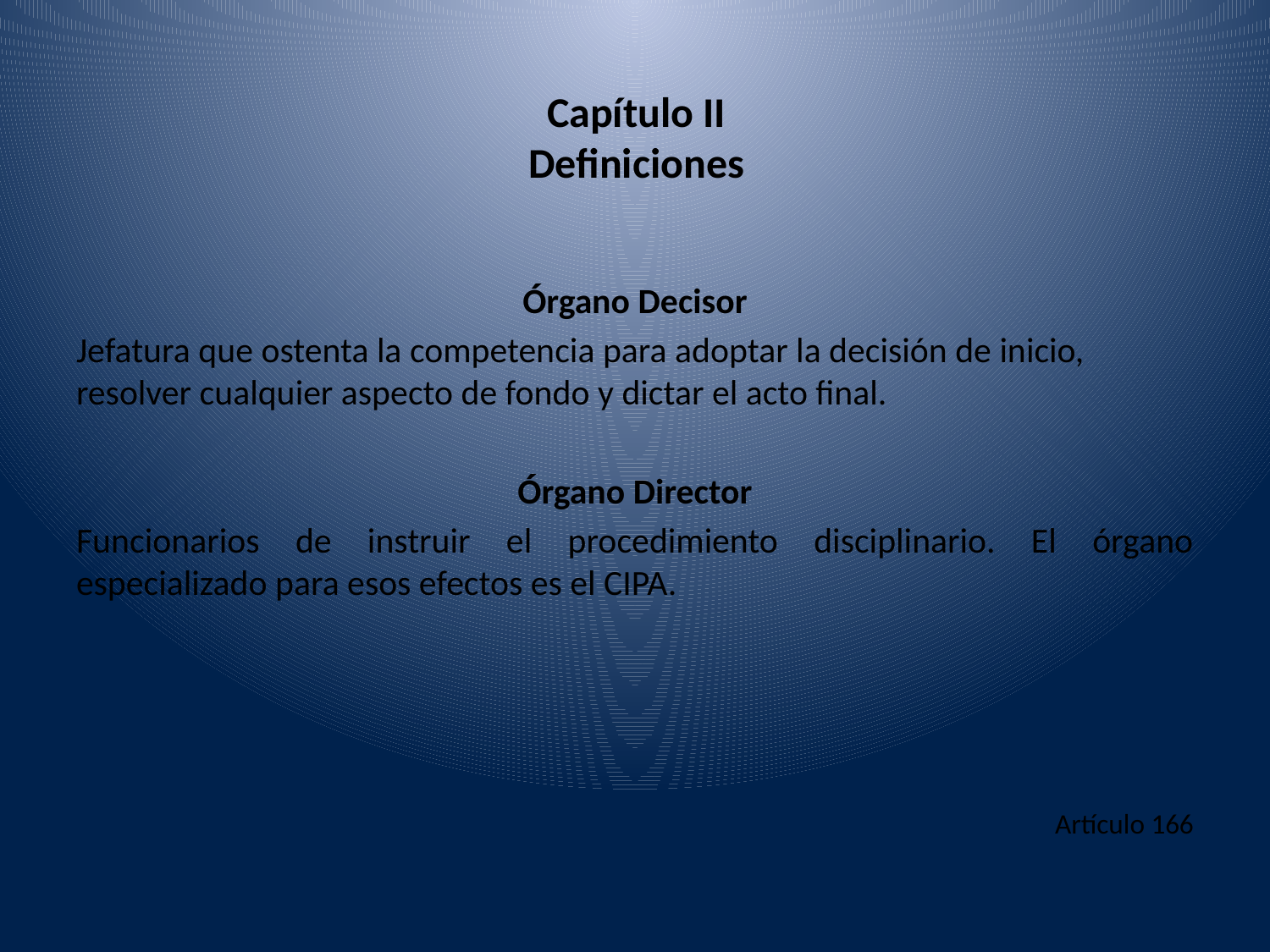

# Capítulo II Definiciones

Órgano Decisor
Jefatura que ostenta la competencia para adoptar la decisión de inicio, resolver cualquier aspecto de fondo y dictar el acto final.

Órgano Director
Funcionarios de instruir el procedimiento disciplinario. El órgano especializado para esos efectos es el CIPA.

Artículo 166